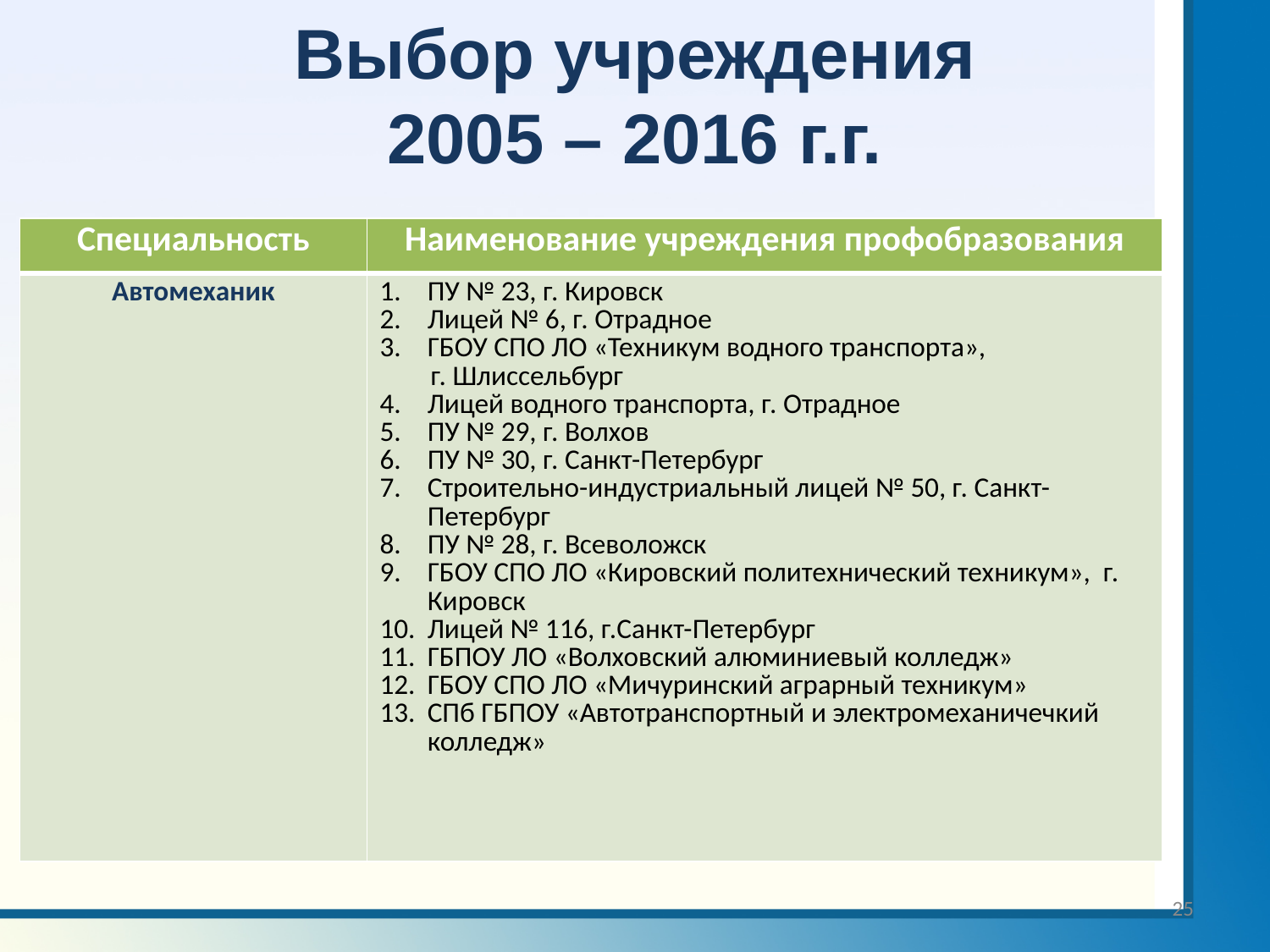

# Выбор учреждения 2005 – 2016 г.г.
| Специальность | Наименование учреждения профобразования |
| --- | --- |
| Автомеханик | ПУ № 23, г. Кировск Лицей № 6, г. Отрадное ГБОУ СПО ЛО «Техникум водного транспорта», г. Шлиссельбург Лицей водного транспорта, г. Отрадное ПУ № 29, г. Волхов ПУ № 30, г. Санкт-Петербург Строительно-индустриальный лицей № 50, г. Санкт-Петербург ПУ № 28, г. Всеволожск ГБОУ СПО ЛО «Кировский политехнический техникум», г. Кировск Лицей № 116, г.Санкт-Петербург ГБПОУ ЛО «Волховский алюминиевый колледж» ГБОУ СПО ЛО «Мичуринский аграрный техникум» СПб ГБПОУ «Автотранспортный и электромеханичечкий колледж» |
25